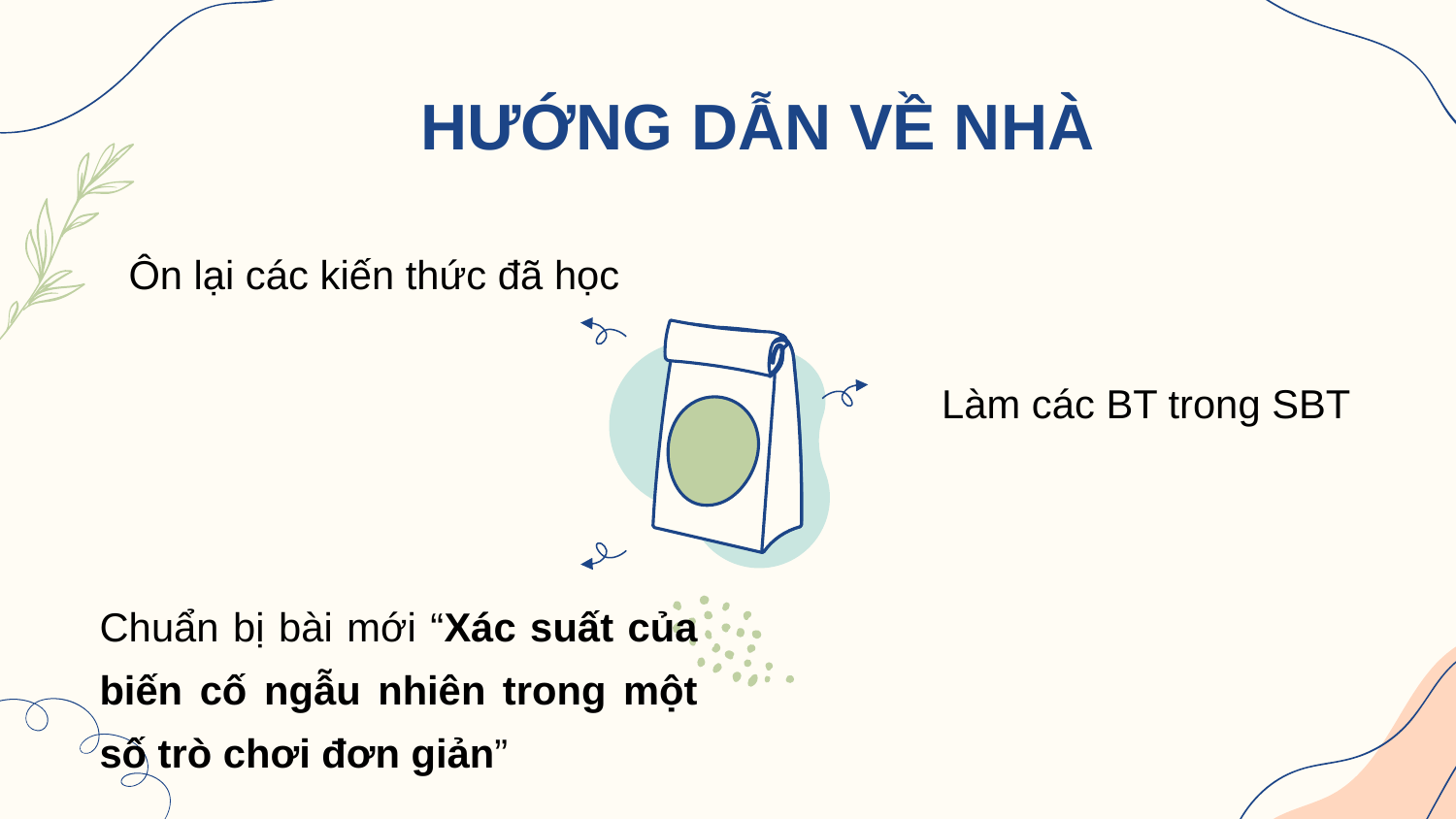

# HƯỚNG DẪN VỀ NHÀ
Ôn lại các kiến thức đã học

Làm các BT trong SBT

Chuẩn bị bài mới “Xác suất của biến cố ngẫu nhiên trong một số trò chơi đơn giản”